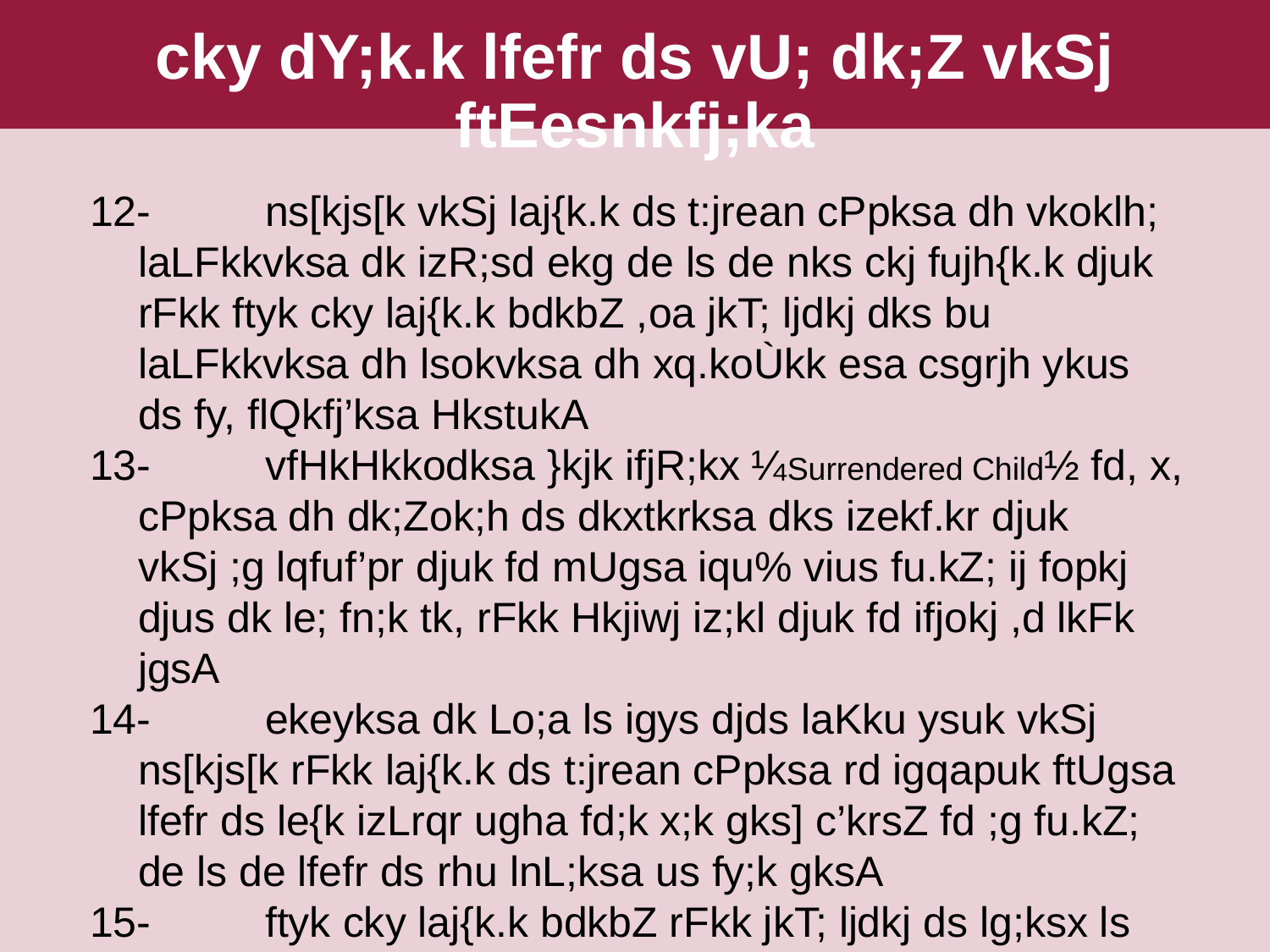

cky dY;k.k lfefr ds vU; dk;Z vkSj ftEesnkfj;ka
12-	ns[kjs[k vkSj laj{k.k ds t:jrean cPpksa dh vkoklh; laLFkkvksa dk izR;sd ekg de ls de nks ckj fujh{k.k djuk rFkk ftyk cky laj{k.k bdkbZ ,oa jkT; ljdkj dks bu laLFkkvksa dh lsokvksa dh xq.koÙkk esa csgrjh ykus ds fy, flQkfj’ksa HkstukA
13-	vfHkHkkodksa }kjk ifjR;kx ¼Surrendered Child½ fd, x, cPpksa dh dk;Zok;h ds dkxtkrksa dks izekf.kr djuk vkSj ;g lqfuf’pr djuk fd mUgsa iqu% vius fu.kZ; ij fopkj djus dk le; fn;k tk, rFkk Hkjiwj iz;kl djuk fd ifjokj ,d lkFk jgsA
14-	ekeyksa dk Lo;a ls igys djds laKku ysuk vkSj ns[kjs[k rFkk laj{k.k ds t:jrean cPpksa rd igqapuk ftUgsa lfefr ds le{k izLrqr ugha fd;k x;k gks] c’krsZ fd ;g fu.kZ; de ls de lfefr ds rhu lnL;ksa us fy;k gksA
15-	ftyk cky laj{k.k bdkbZ rFkk jkT; ljdkj ds lg;ksx ls cPpksa ds ekeyksa vkSj laj{k.k ls lacfU/kr foHkkxksa tSls iqfyl] Je vkfn ds lkFk leUo; LFkkfir djukA